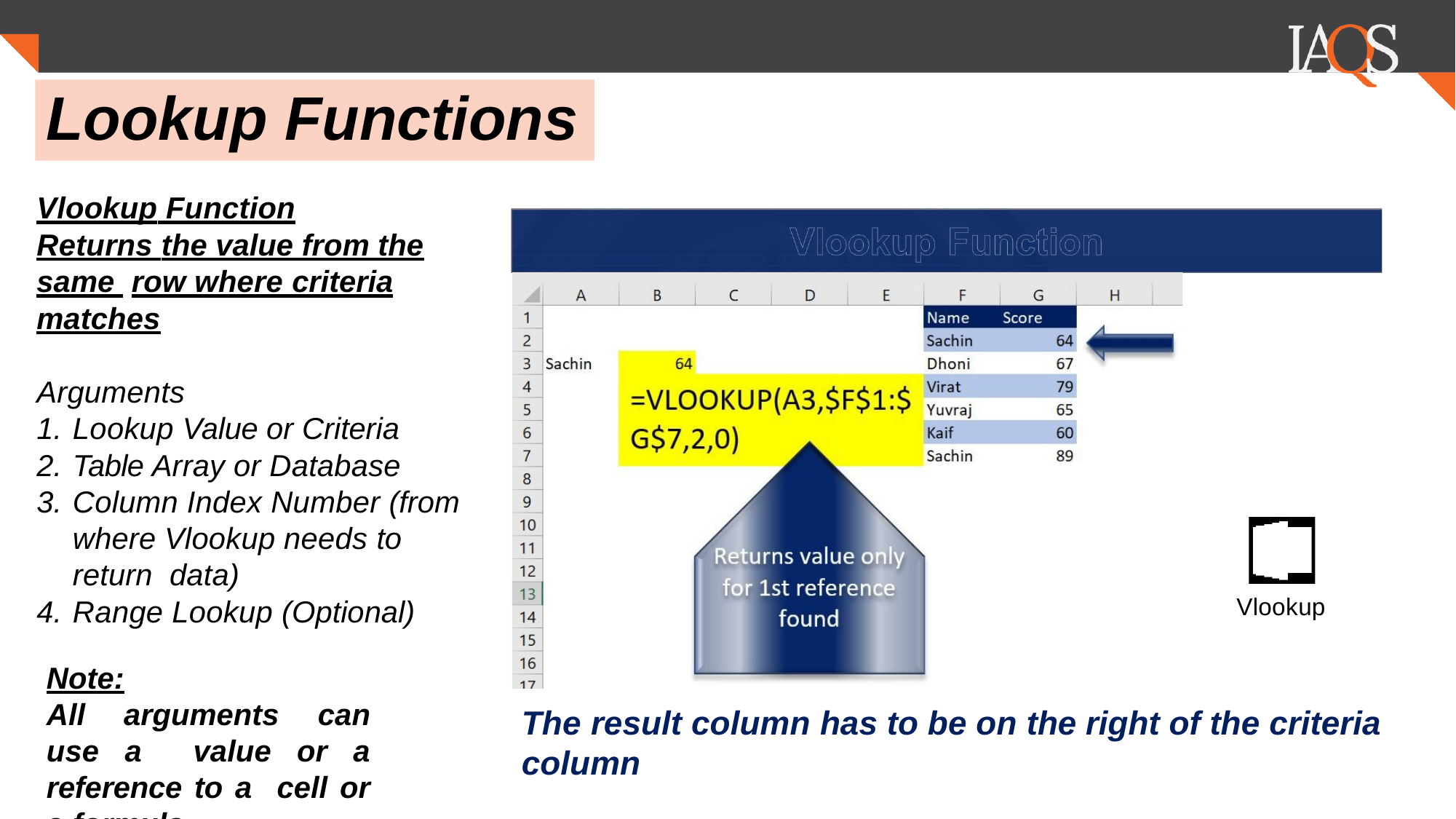

.
# Lookup Functions

Vlookup Function
Returns the value from the same  row where criteria matches

Arguments
Lookup Value or Criteria
Table Array or Database
Column Index Number (from  where Vlookup needs to return  data)
Range Lookup (Optional)

Vlookup
Note:
All arguments can use a  value or a reference to a  cell or a formula
The result column has to be on the right of the criteria column